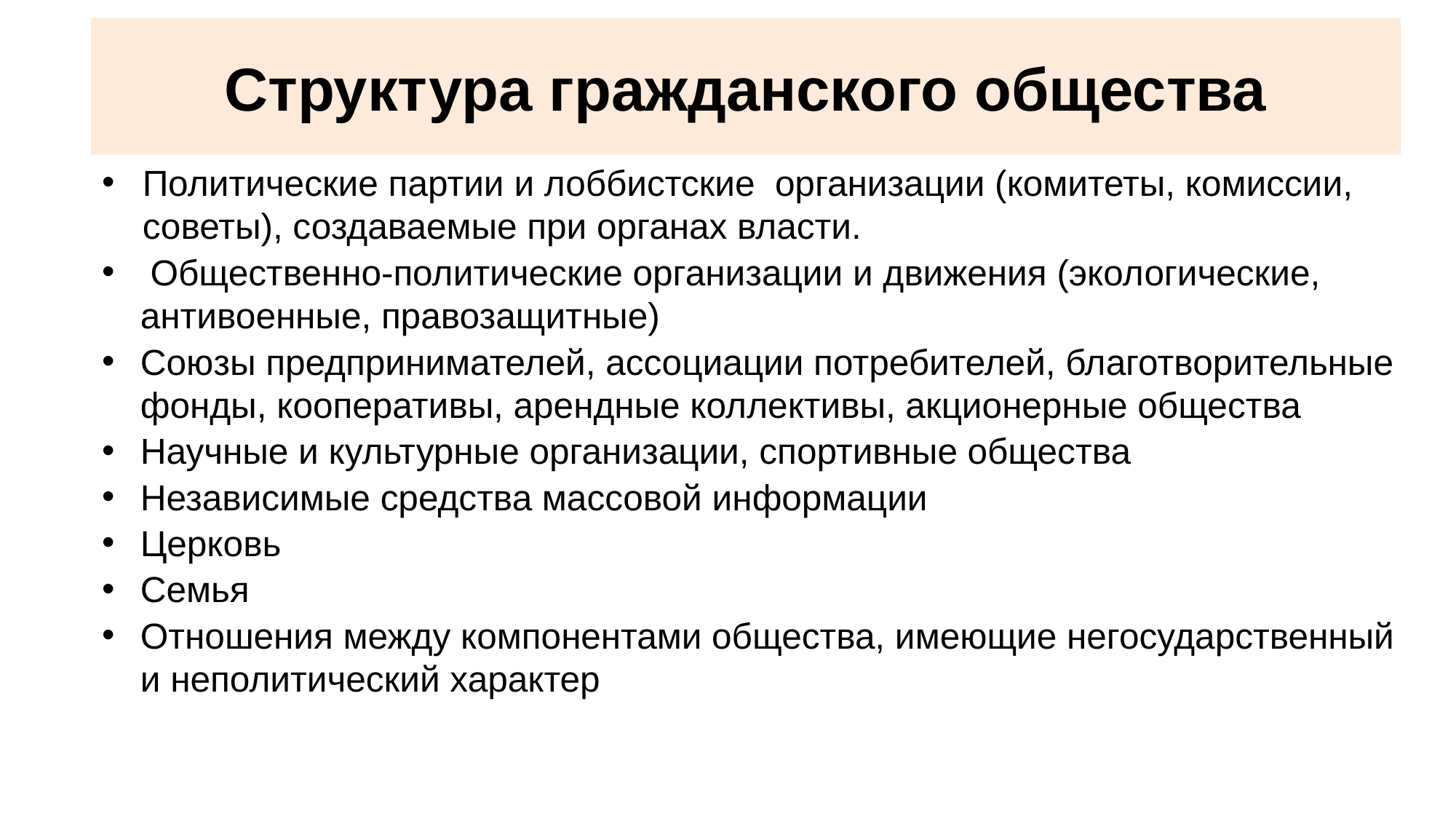

Структура гражданского общества
Политические партии и лоббистские  организации (комитеты, комиссии, советы), создаваемые при органах власти.
 Общественно-политические организации и движения (экологические, антивоенные, правозащитные)
Союзы предпринимателей, ассоциации потребителей, благотворительные фонды, кооперативы, арендные коллективы, акционерные общества
Научные и культурные организации, спортивные общества
Независимые средства массовой информации
Церковь
Семья
Отношения между компонентами общества, имеющие негосударственный и неполитический характер